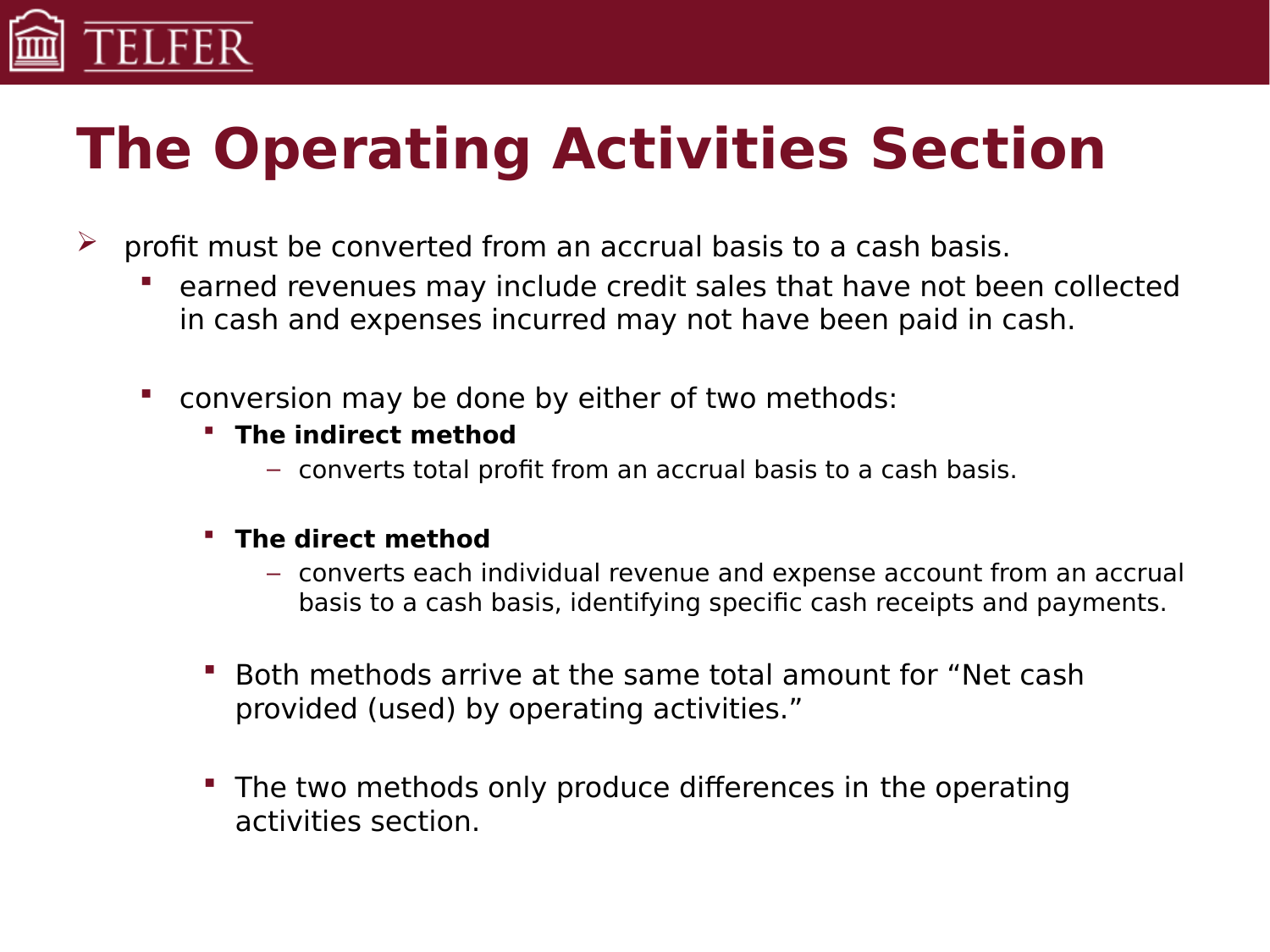

# The Operating Activities Section
profit must be converted from an accrual basis to a cash basis.
earned revenues may include credit sales that have not been collected in cash and expenses incurred may not have been paid in cash.

conversion may be done by either of two methods:
The indirect method
converts total profit from an accrual basis to a cash basis.

The direct method
converts each individual revenue and expense account from an accrual basis to a cash basis, identifying specific cash receipts and payments.

Both methods arrive at the same total amount for “Net cash provided (used) by operating activities.”

The two methods only produce differences in the operating activities section.